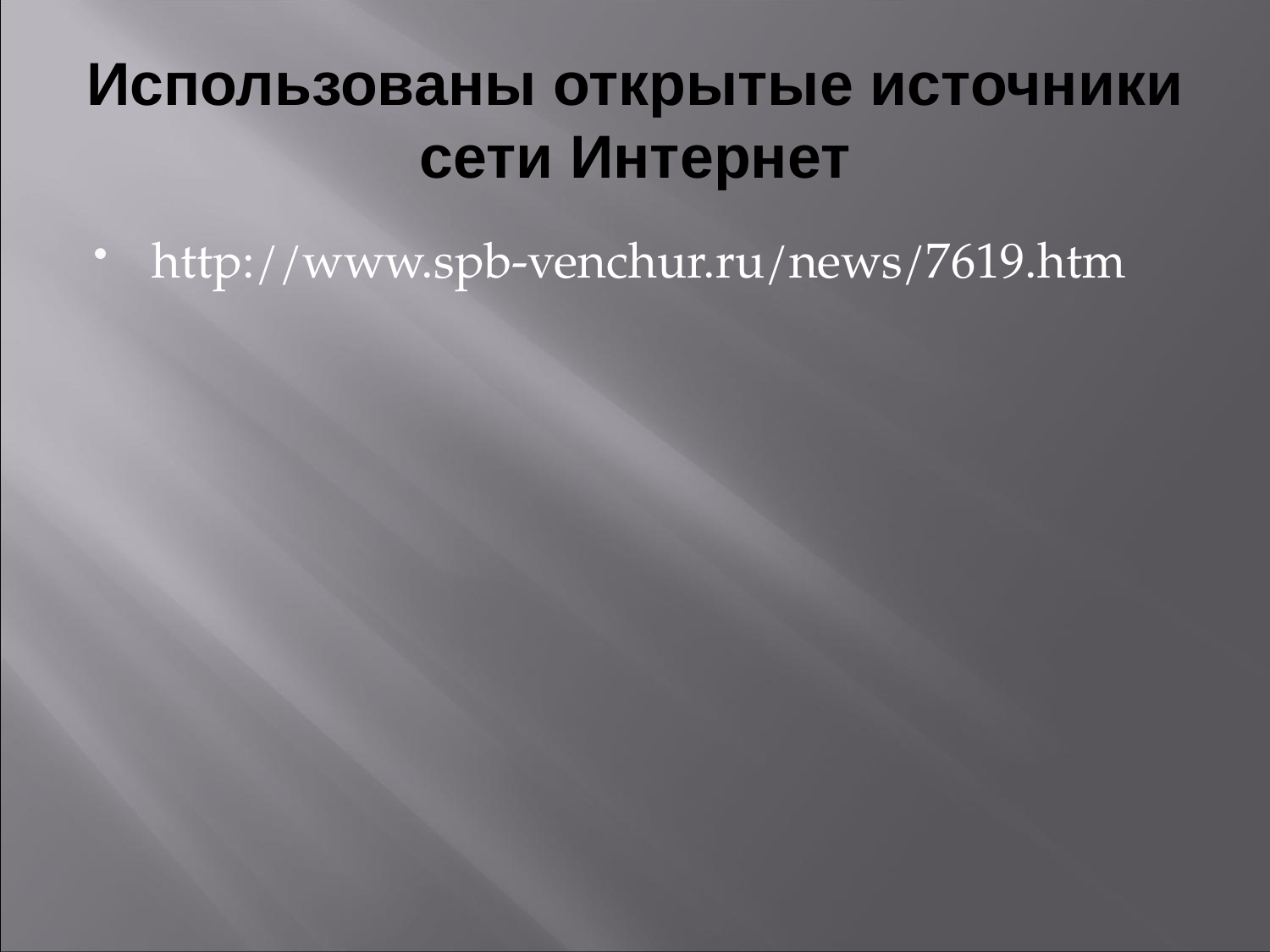

# Использованы открытые источники сети Интернет
http://www.spb-venchur.ru/news/7619.htm